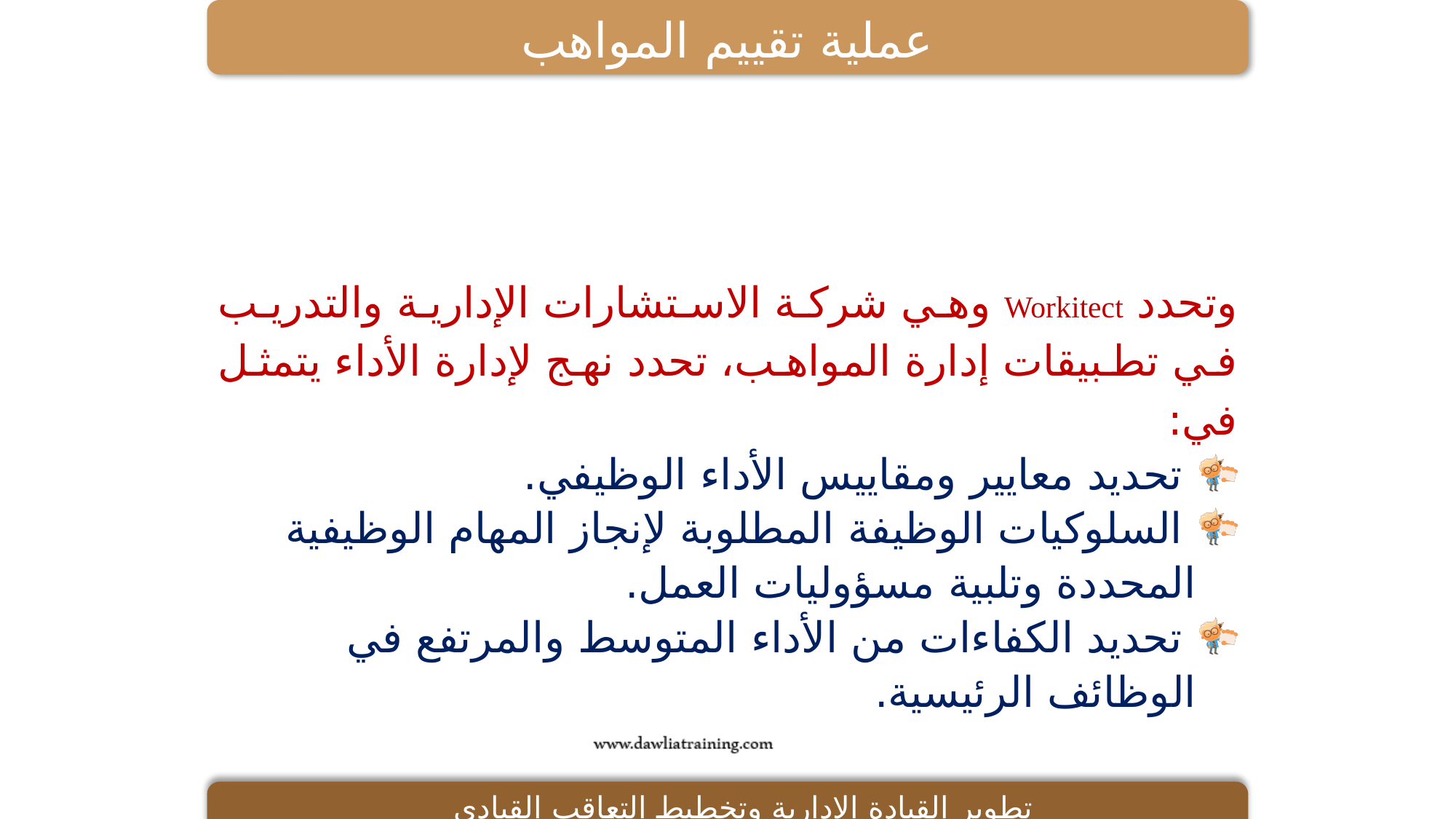

عملية تقييم المواهب
وتحدد Workitect وهي شركة الاستشارات الإدارية والتدريب في تطبيقات إدارة المواهب، تحدد نهج لإدارة الأداء يتمثل في:
 تحديد معايير ومقاييس الأداء الوظيفي.
 السلوكيات الوظيفة المطلوبة لإنجاز المهام الوظيفية المحددة وتلبية مسؤوليات العمل.
 تحديد الكفاءات من الأداء المتوسط والمرتفع في الوظائف الرئيسية.

تطوير القيادة الإدارية وتخطيط التعاقب القيادي